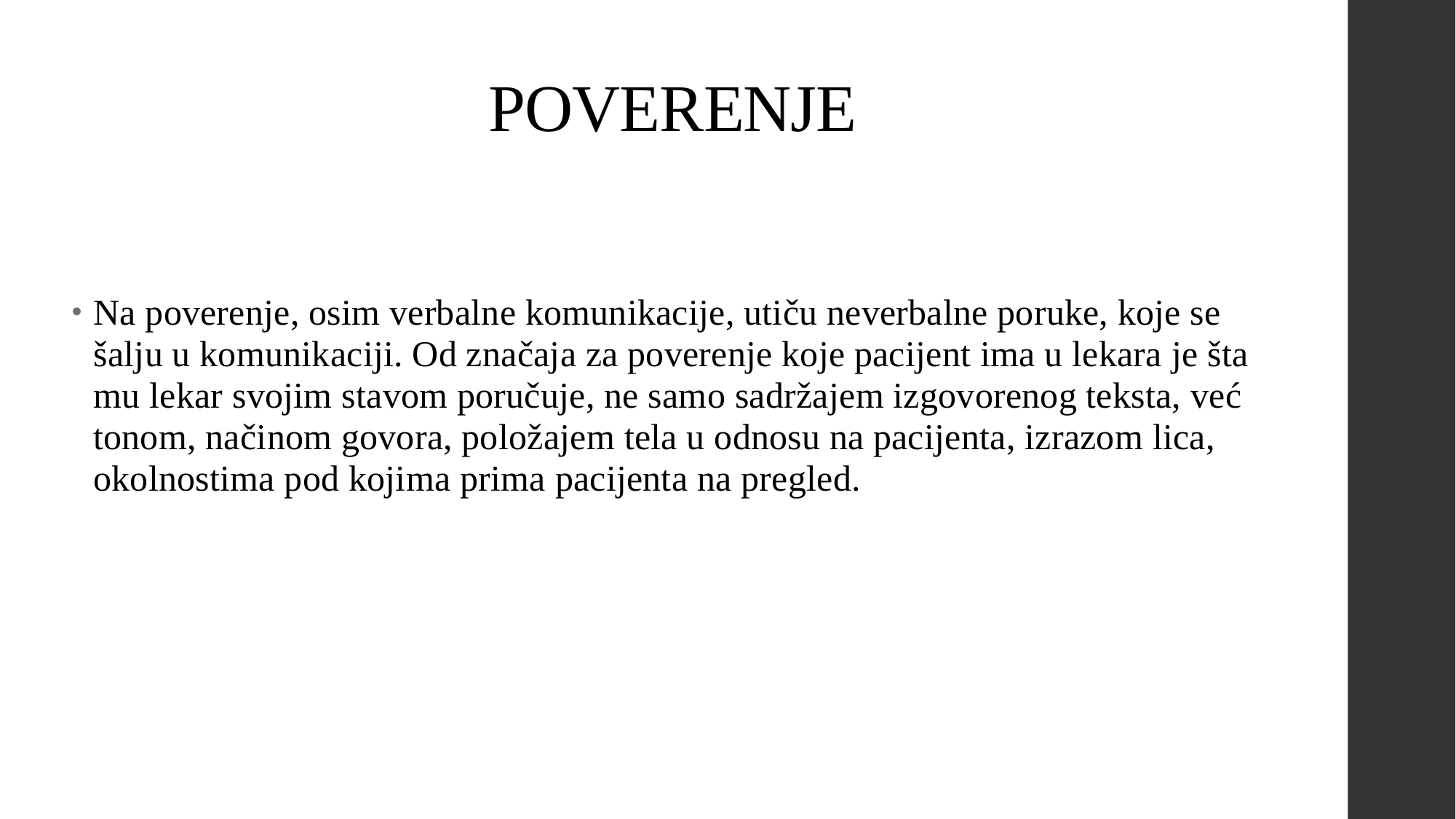

# POVERENJE

Na poverenje, osim verbalne komunikacije, utiču neverbalne poruke, koje se šalju u komunikaciji. Od značaja za poverenje koje pacijent ima u lekara je šta mu lekar svojim stavom poručuje, ne samo sadržajem izgovorenog teksta, već tonom, načinom govora, položajem tela u odnosu na pacijenta, izrazom lica, okolnostima pod kojima prima pacijenta na pregled.